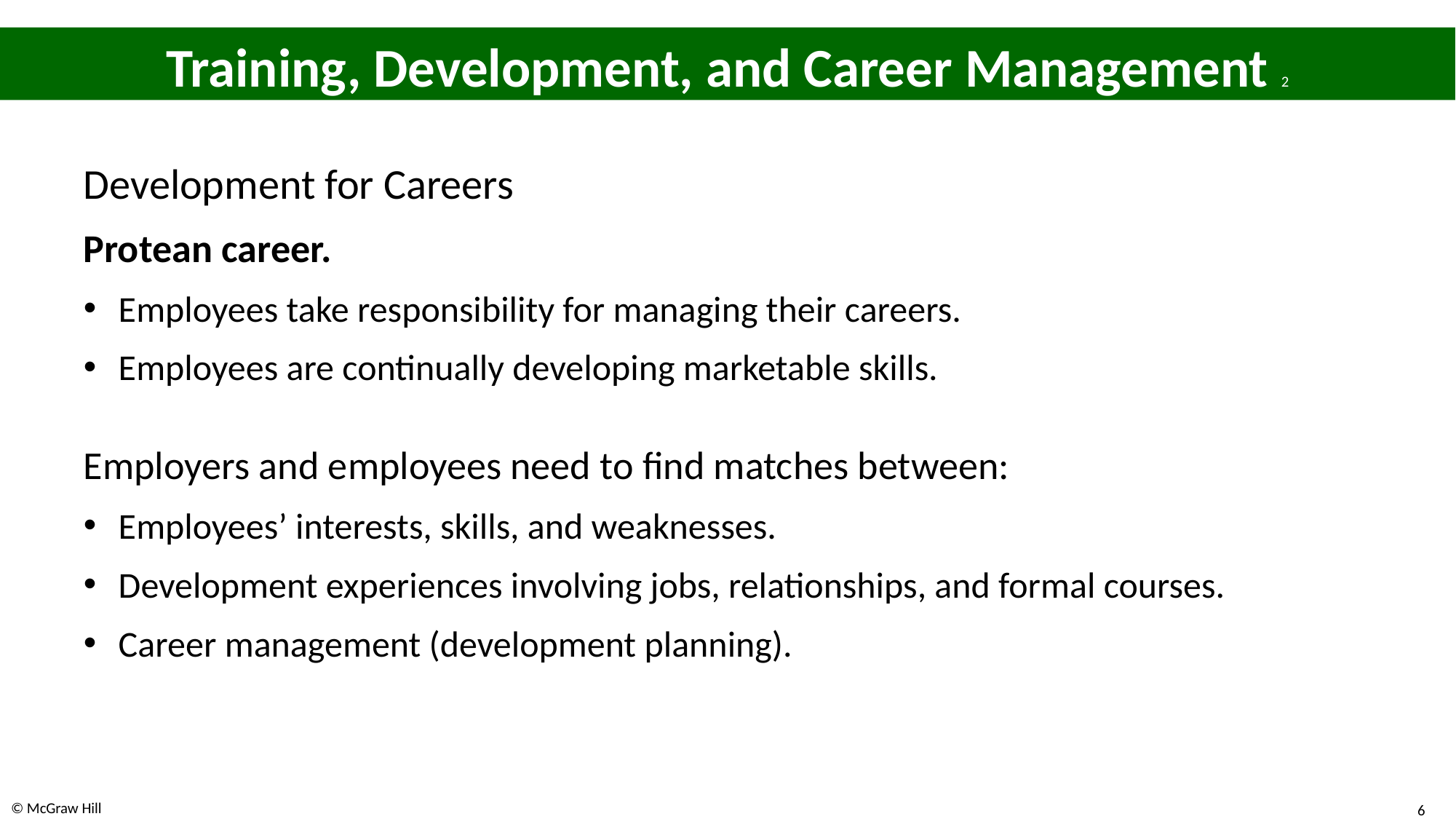

# Training, Development, and Career Management 2
Development for Careers
Protean career.
Employees take responsibility for managing their careers.
Employees are continually developing marketable skills.
Employers and employees need to find matches between:
Employees’ interests, skills, and weaknesses.
Development experiences involving jobs, relationships, and formal courses.
Career management (development planning).